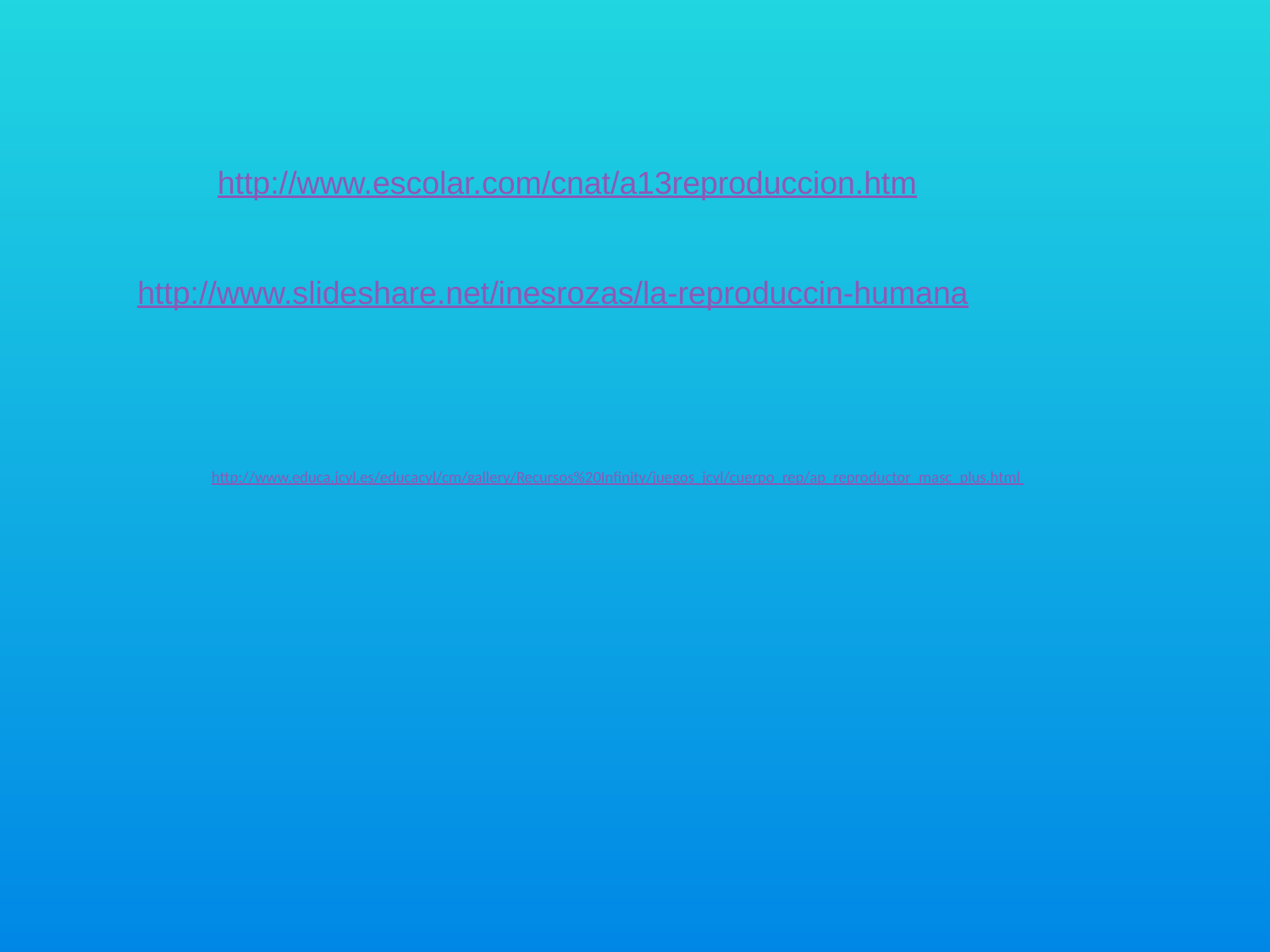

http://www.escolar.com/cnat/a13reproduccion.htm
http://www.slideshare.net/inesrozas/la-reproduccin-humana
| http://www.educa.jcyl.es/educacyl/cm/gallery/Recursos%20Infinity/juegos\_jcyl/cuerpo\_rep/ap\_reproductor\_masc\_plus.html |
| --- |